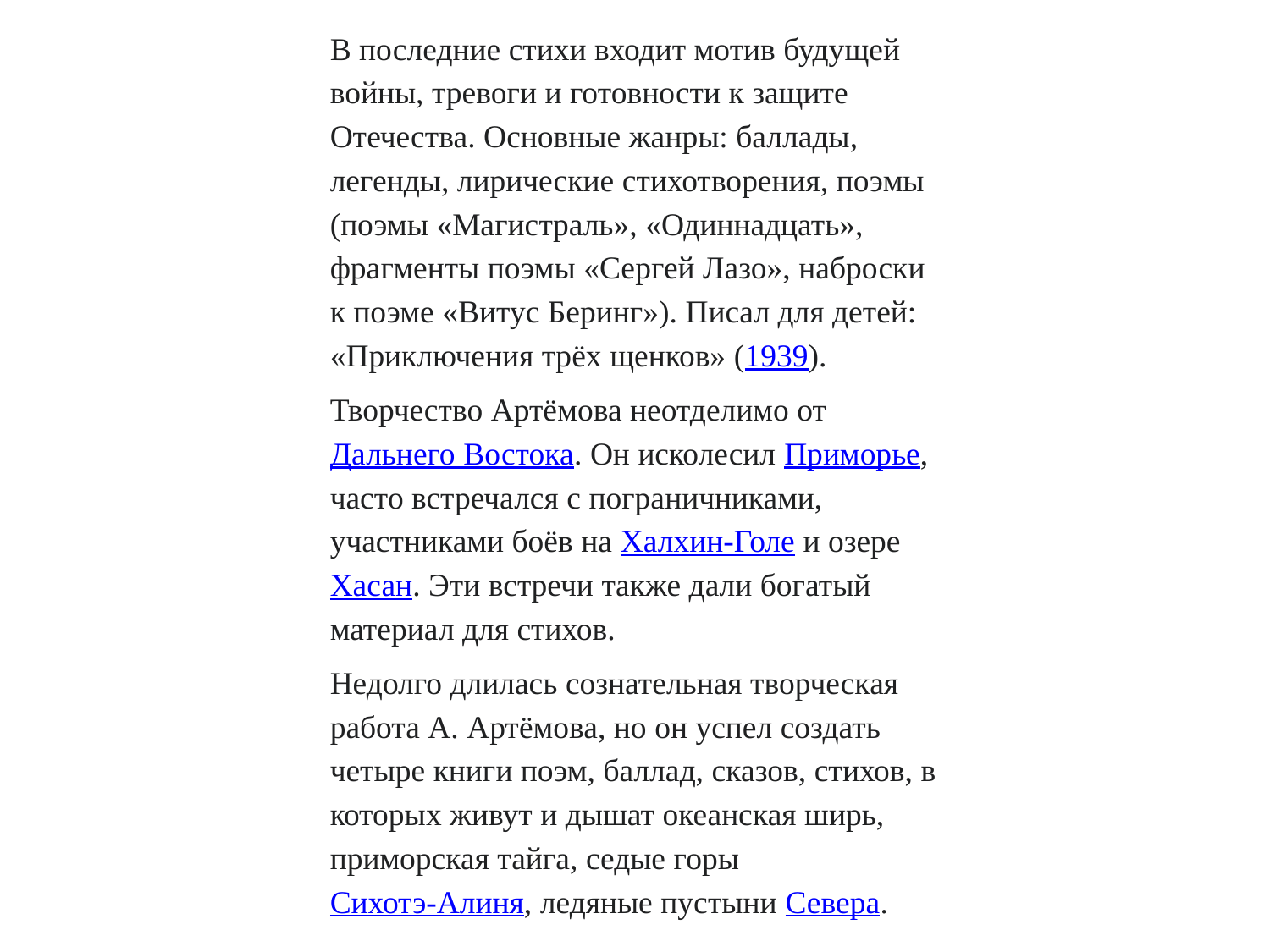

В последние стихи входит мотив будущей войны, тревоги и готовности к защите Отечества. Основные жанры: баллады, легенды, лирические стихотворения, поэмы (поэмы «Магистраль», «Одиннадцать», фрагменты поэмы «Сергей Лазо», наброски к поэме «Витус Беринг»). Писал для детей: «Приключения трёх щенков» (1939).
Творчество Артёмова неотделимо от Дальнего Востока. Он исколесил Приморье, часто встречался с пограничниками, участниками боёв на Халхин-Голе и озере Хасан. Эти встречи также дали богатый материал для стихов.
Недолго длилась сознательная творческая работа А. Артёмова, но он успел создать четыре книги поэм, баллад, сказов, стихов, в которых живут и дышат океанская ширь, приморская тайга, седые горы Сихотэ-Алиня, ледяные пустыни Севера.